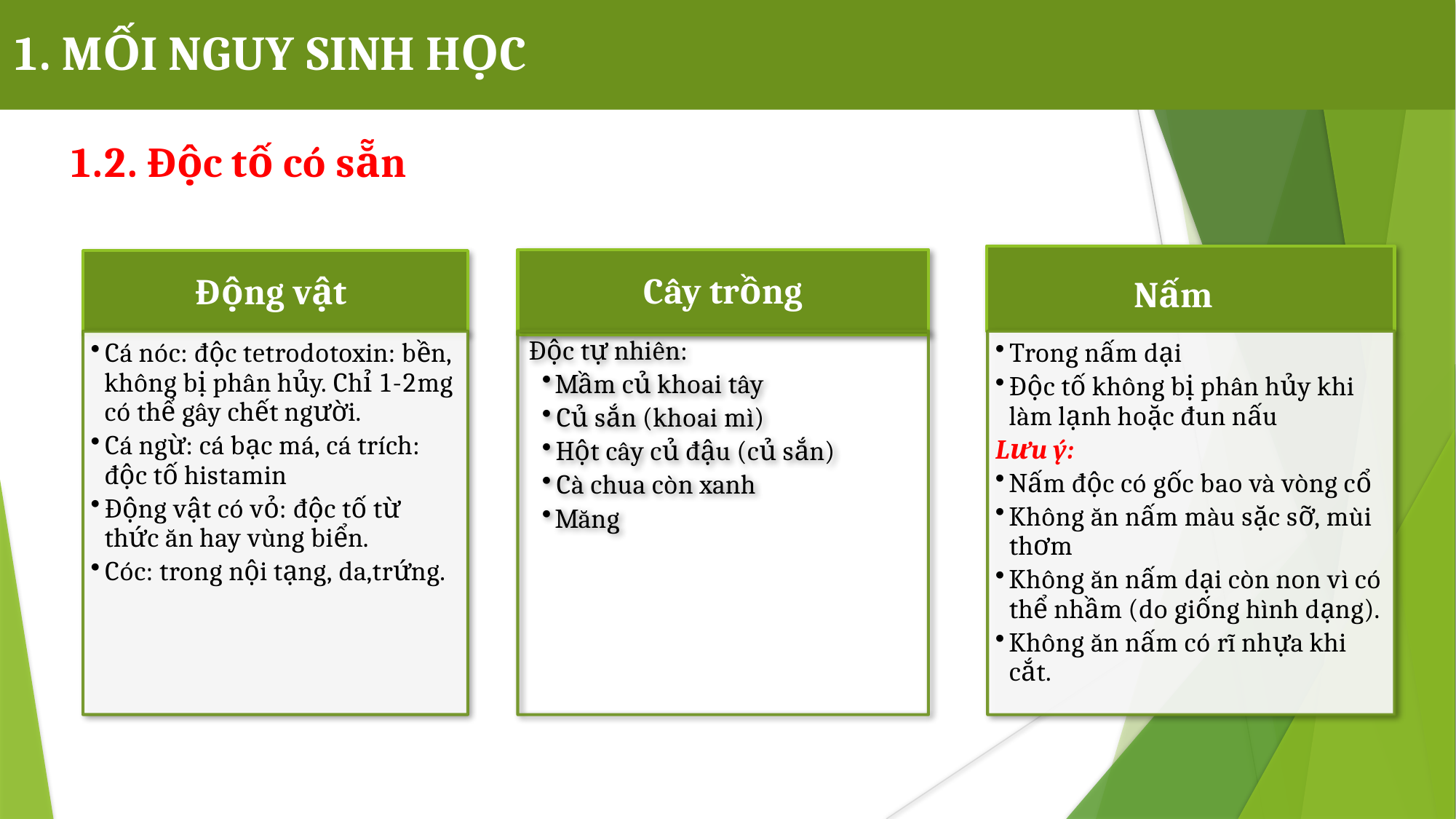

1. MỐI NGUY SINH HỌC
1.2. Độc tố có sẵn

Nấm

Cây trồng

Động vật
Trong nấm dại
Độc tố không bị phân hủy khi làm lạnh hoặc đun nấu
Lưu ý:
Nấm độc có gốc bao và vòng cổ
Không ăn nấm màu sặc sỡ, mùi thơm
Không ăn nấm dại còn non vì có thể nhầm (do giống hình dạng).
Không ăn nấm có rĩ nhựa khi cắt.

Độc tự nhiên:
Mầm củ khoai tây
Củ sắn (khoai mì)
Hột cây củ đậu (củ sắn)
Cà chua còn xanh
Măng

Cá nóc: độc tetrodotoxin: bền, không bị phân hủy. Chỉ 1-2mg có thể gây chết người.
Cá ngừ: cá bạc má, cá trích: độc tố histamin
Động vật có vỏ: độc tố từ thức ăn hay vùng biển.
Cóc: trong nội tạng, da,trứng.